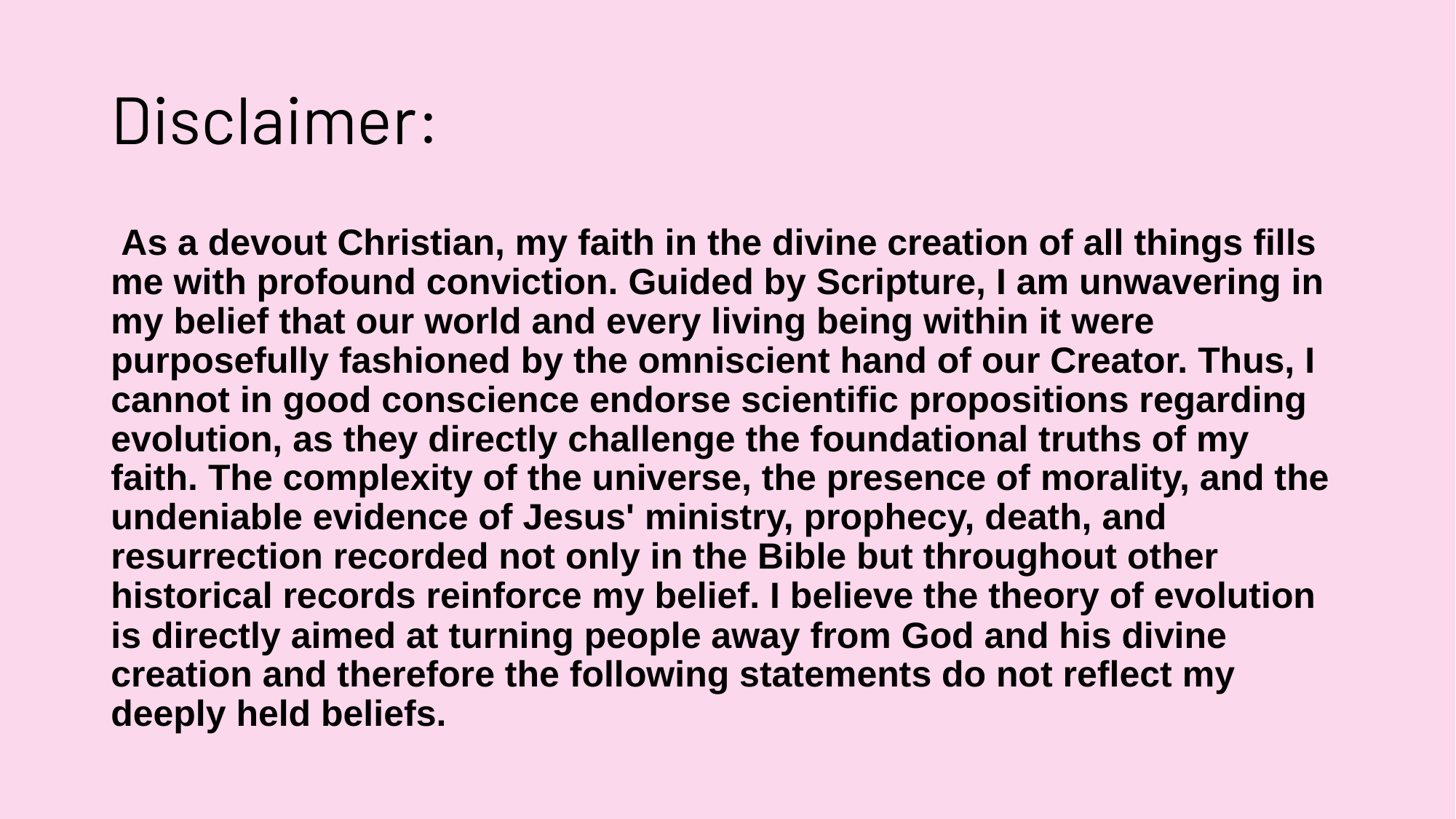

# Disclaimer:
 As a devout Christian, my faith in the divine creation of all things fills me with profound conviction. Guided by Scripture, I am unwavering in my belief that our world and every living being within it were purposefully fashioned by the omniscient hand of our Creator. Thus, I cannot in good conscience endorse scientific propositions regarding evolution, as they directly challenge the foundational truths of my faith. The complexity of the universe, the presence of morality, and the undeniable evidence of Jesus' ministry, prophecy, death, and resurrection recorded not only in the Bible but throughout other historical records reinforce my belief. I believe the theory of evolution is directly aimed at turning people away from God and his divine creation and therefore the following statements do not reflect my deeply held beliefs.